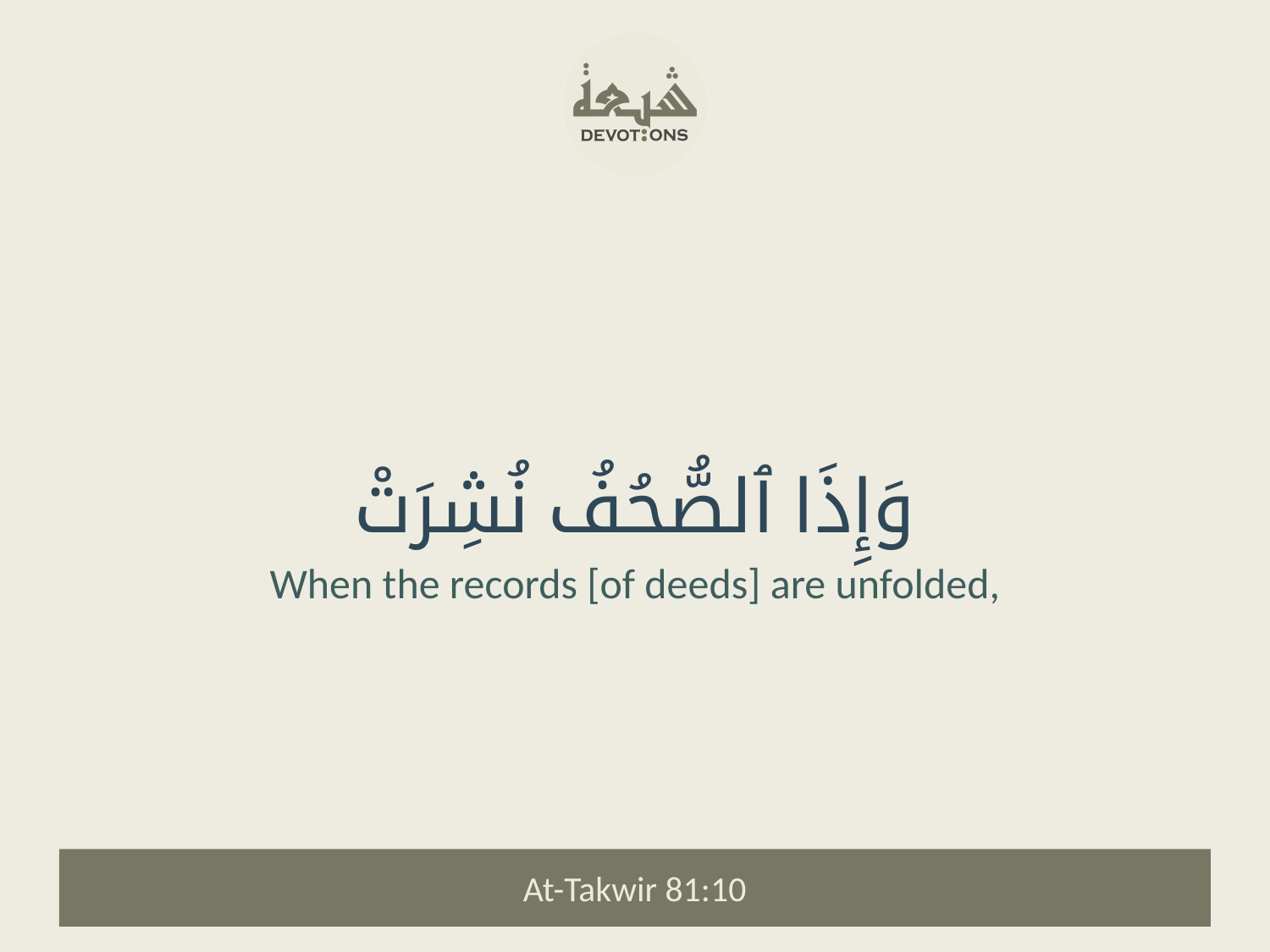

وَإِذَا ٱلصُّحُفُ نُشِرَتْ
When the records [of deeds] are unfolded,
At-Takwir 81:10